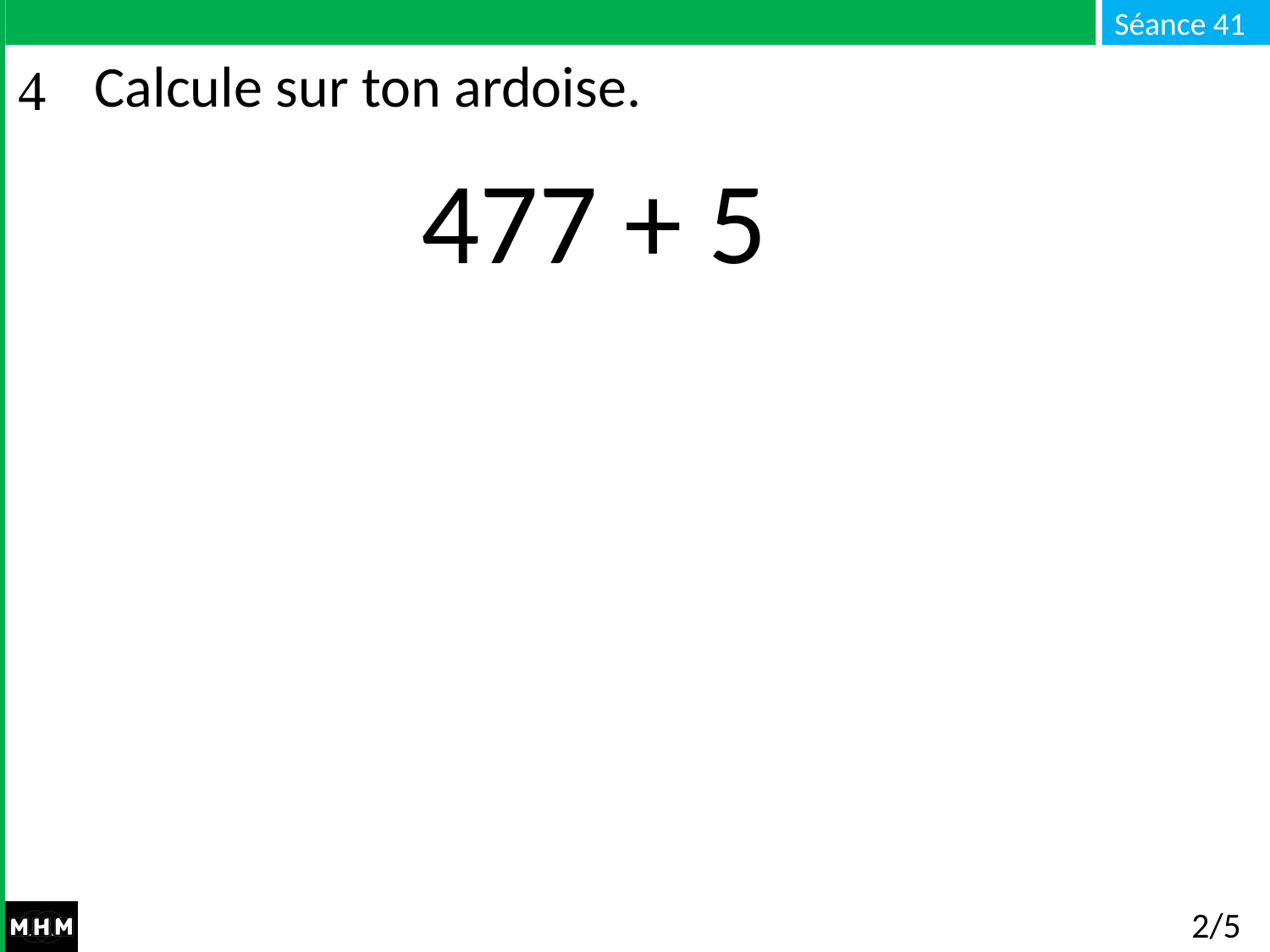

# Calcule sur ton ardoise.
477 + 5
2/5